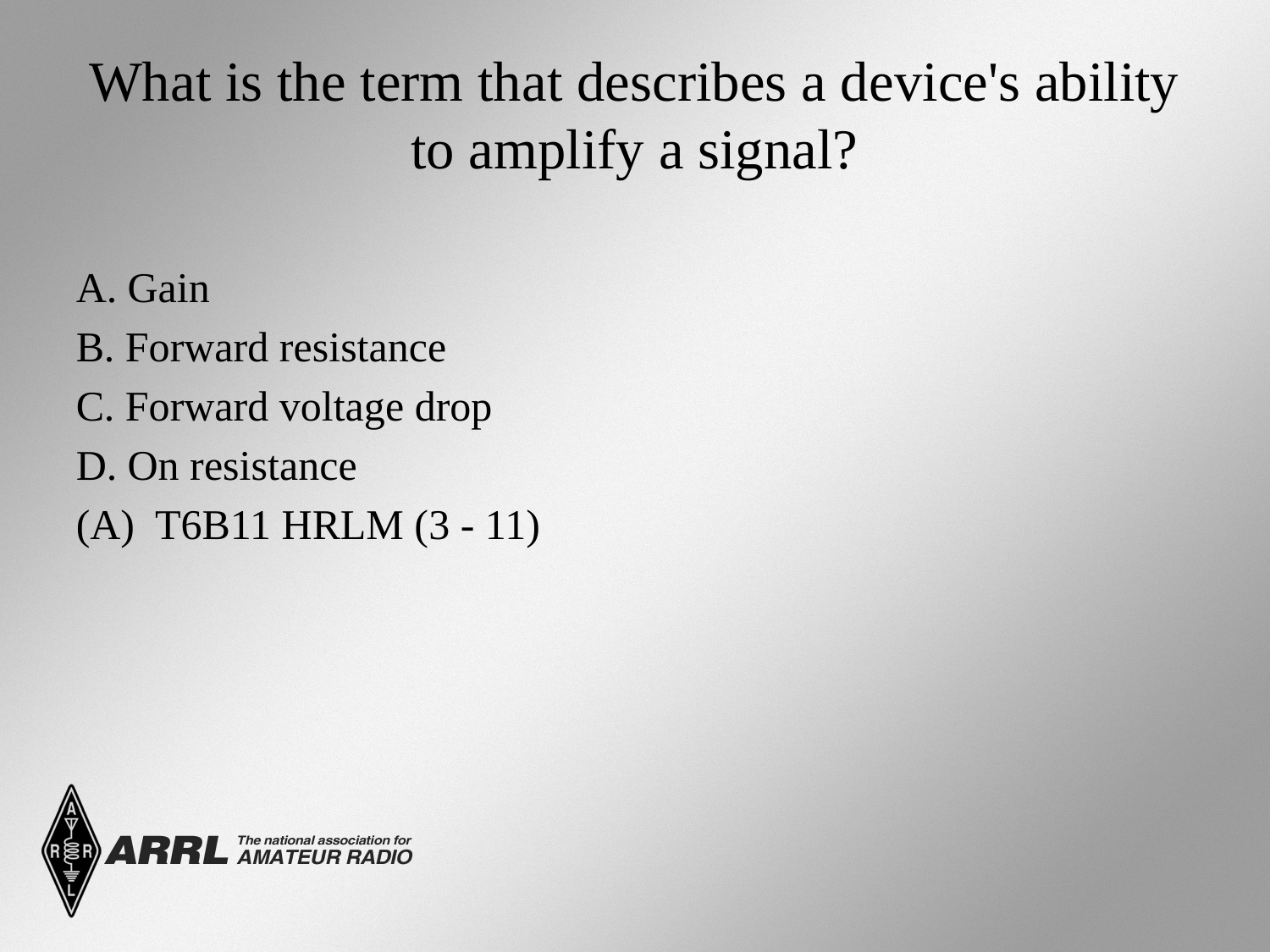

# What is the term that describes a device's ability to amplify a signal?
A. Gain
B. Forward resistance
C. Forward voltage drop
D. On resistance
(A)  T6B11 HRLM (3 - 11)